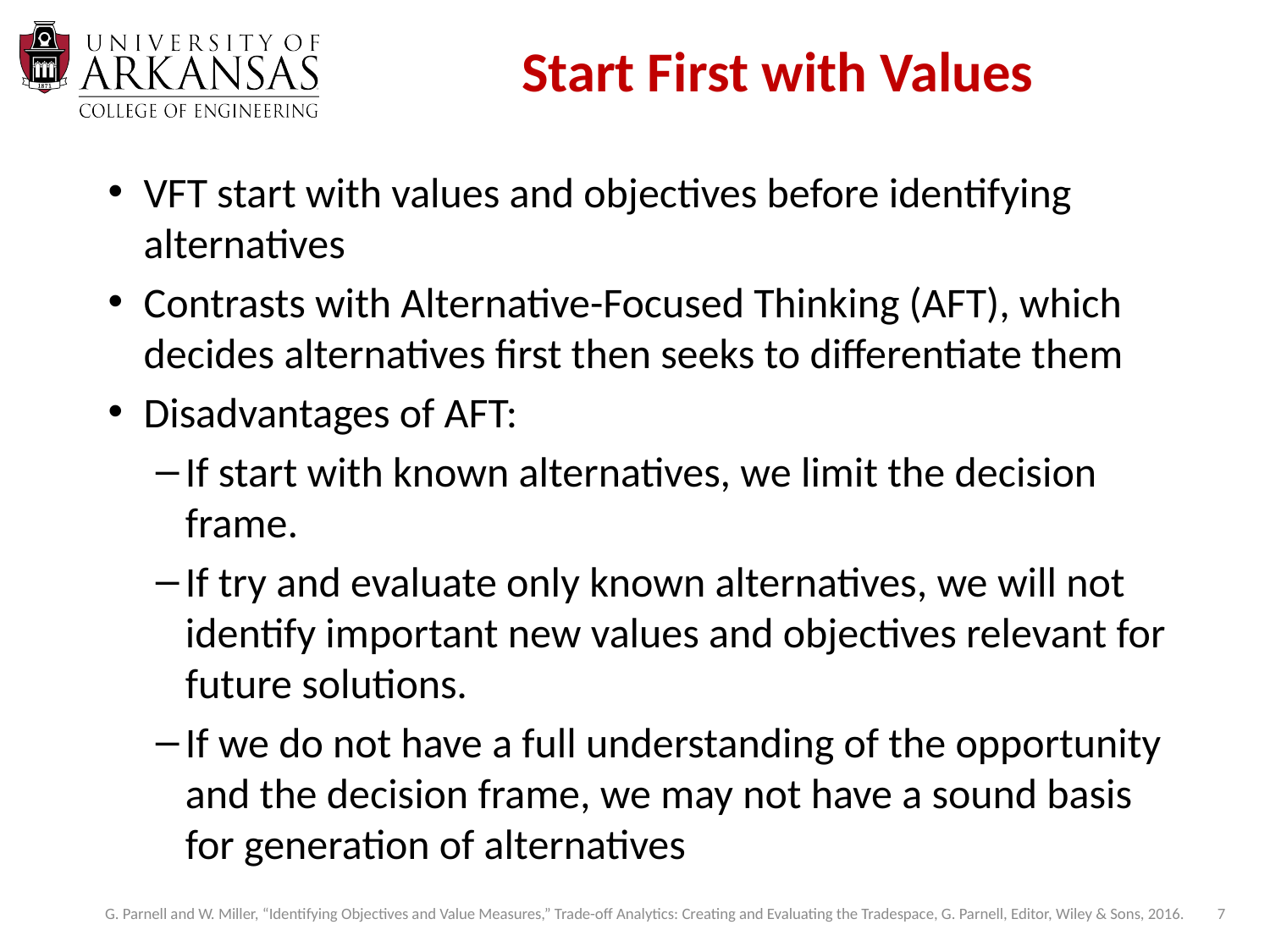

# Start First with Values
VFT start with values and objectives before identifying alternatives
Contrasts with Alternative-Focused Thinking (AFT), which decides alternatives first then seeks to differentiate them
Disadvantages of AFT:
If start with known alternatives, we limit the decision frame.
If try and evaluate only known alternatives, we will not identify important new values and objectives relevant for future solutions.
If we do not have a full understanding of the opportunity and the decision frame, we may not have a sound basis for generation of alternatives
7
G. Parnell and W. Miller, “Identifying Objectives and Value Measures,” Trade-off Analytics: Creating and Evaluating the Tradespace, G. Parnell, Editor, Wiley & Sons, 2016.